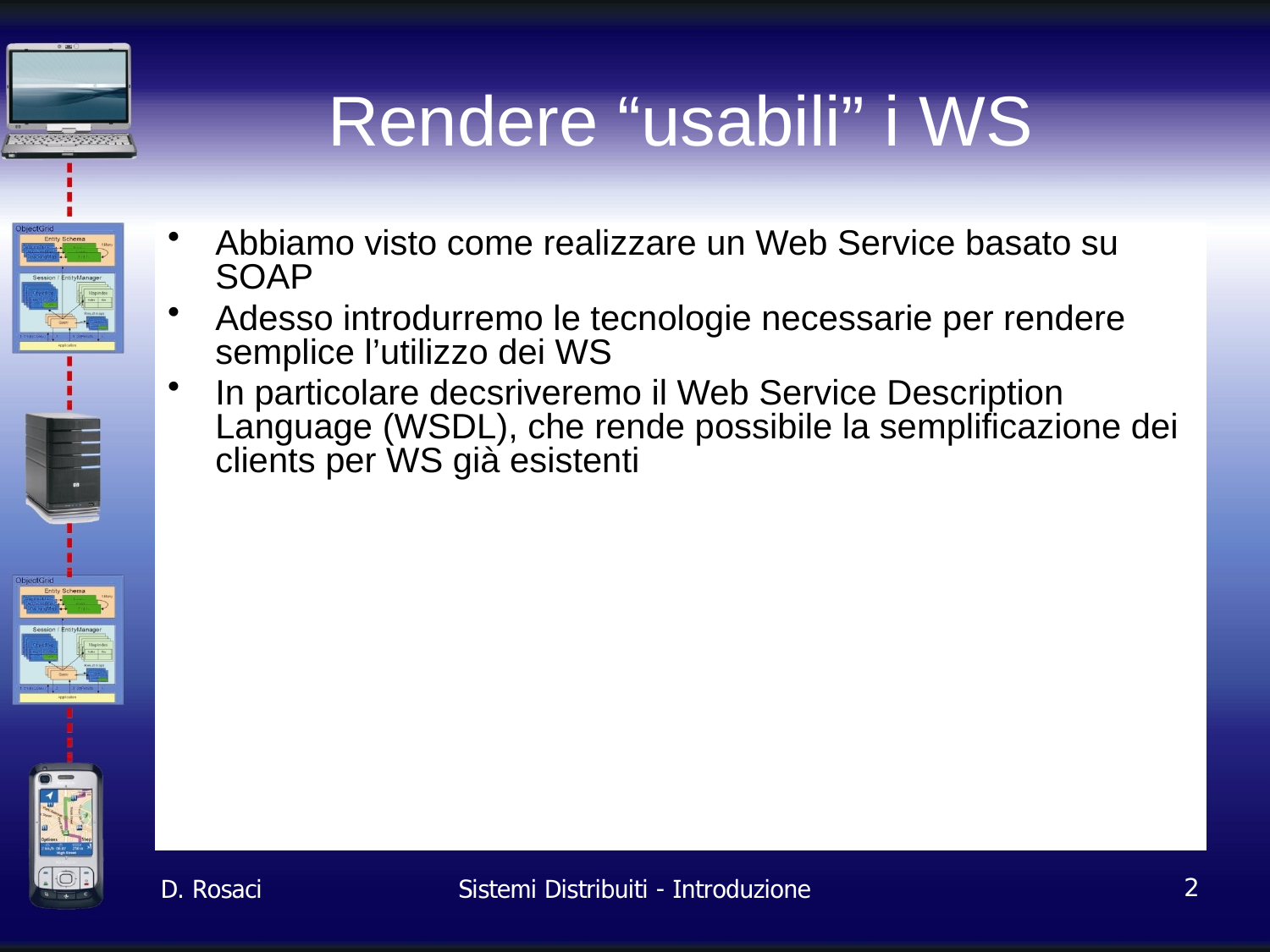

# Rendere “usabili” i WS
Abbiamo visto come realizzare un Web Service basato su SOAP
Adesso introdurremo le tecnologie necessarie per rendere semplice l’utilizzo dei WS
In particolare decsriveremo il Web Service Description Language (WSDL), che rende possibile la semplificazione dei clients per WS già esistenti

D. Rosaci
Sistemi Distribuiti - Introduzione